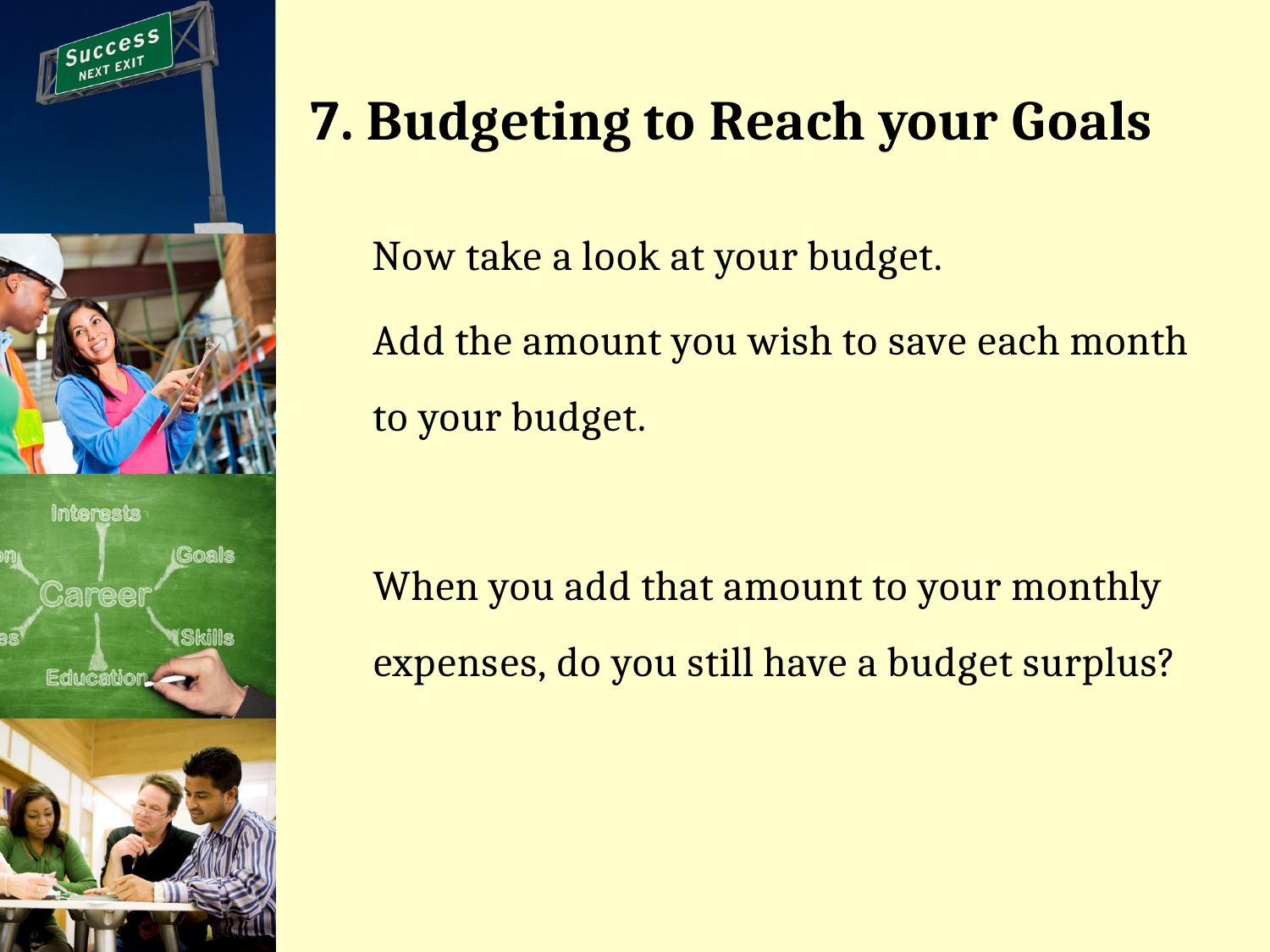

# 7. Budgeting to Reach your Goals
Now take a look at your budget.
Add the amount you wish to save each month to your budget.

When you add that amount to your monthly expenses, do you still have a budget surplus?